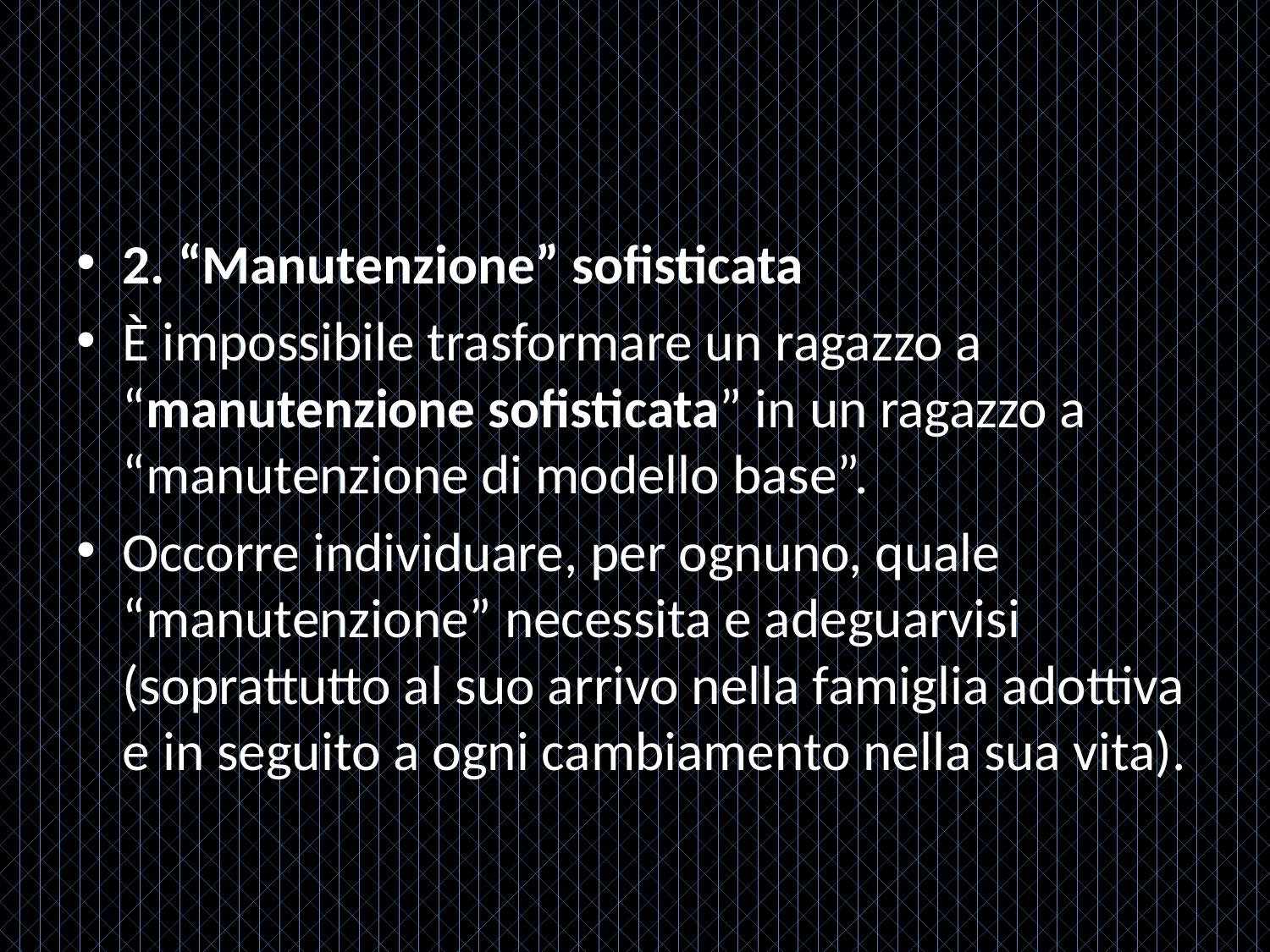

#
2. “Manutenzione” sofisticata
È impossibile trasformare un ragazzo a “manutenzione sofisticata” in un ragazzo a “manutenzione di modello base”.
Occorre individuare, per ognuno, quale “manutenzione” necessita e adeguarvisi (soprattutto al suo arrivo nella famiglia adottiva e in seguito a ogni cambiamento nella sua vita).